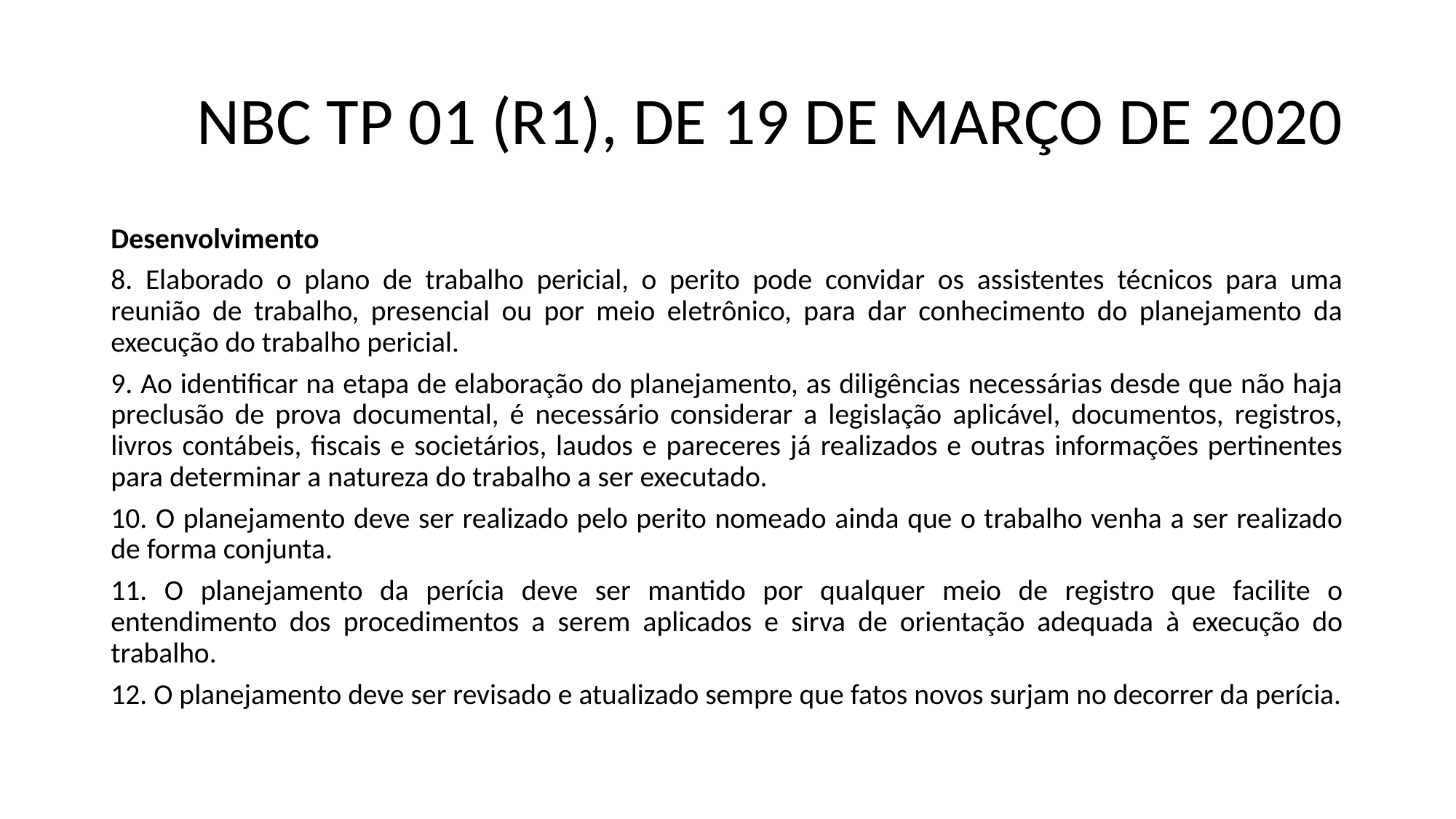

# NBC TP 01 (R1), DE 19 DE MARÇO DE 2020
Desenvolvimento
8. Elaborado o plano de trabalho pericial, o perito pode convidar os assistentes técnicos para uma reunião de trabalho, presencial ou por meio eletrônico, para dar conhecimento do planejamento da execução do trabalho pericial.
9. Ao identificar na etapa de elaboração do planejamento, as diligências necessárias desde que não haja preclusão de prova documental, é necessário considerar a legislação aplicável, documentos, registros, livros contábeis, fiscais e societários, laudos e pareceres já realizados e outras informações pertinentes para determinar a natureza do trabalho a ser executado.
10. O planejamento deve ser realizado pelo perito nomeado ainda que o trabalho venha a ser realizado de forma conjunta.
11. O planejamento da perícia deve ser mantido por qualquer meio de registro que facilite o entendimento dos procedimentos a serem aplicados e sirva de orientação adequada à execução do trabalho.
12. O planejamento deve ser revisado e atualizado sempre que fatos novos surjam no decorrer da perícia.